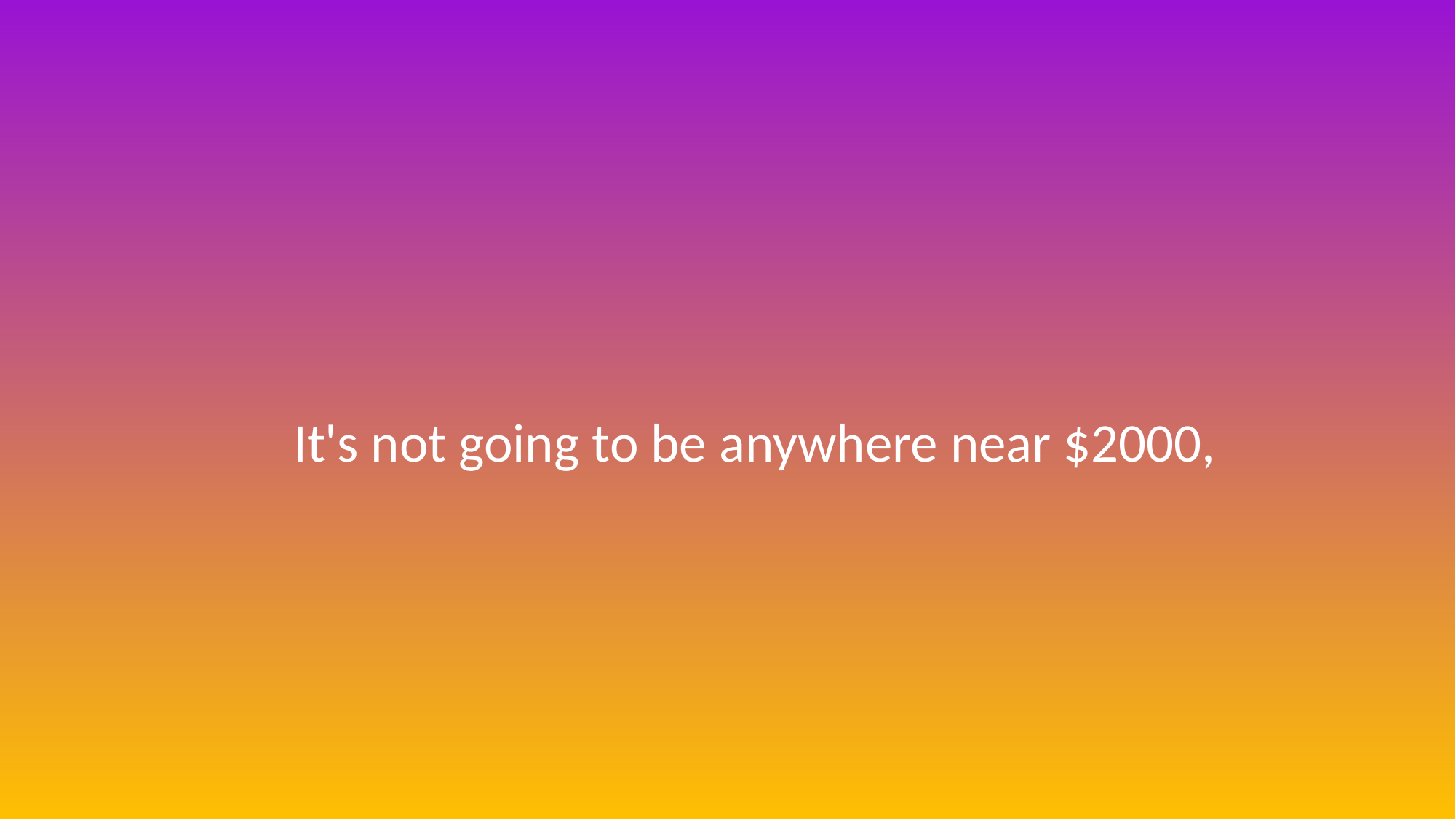

# It's not going to be anywhere near $2000,